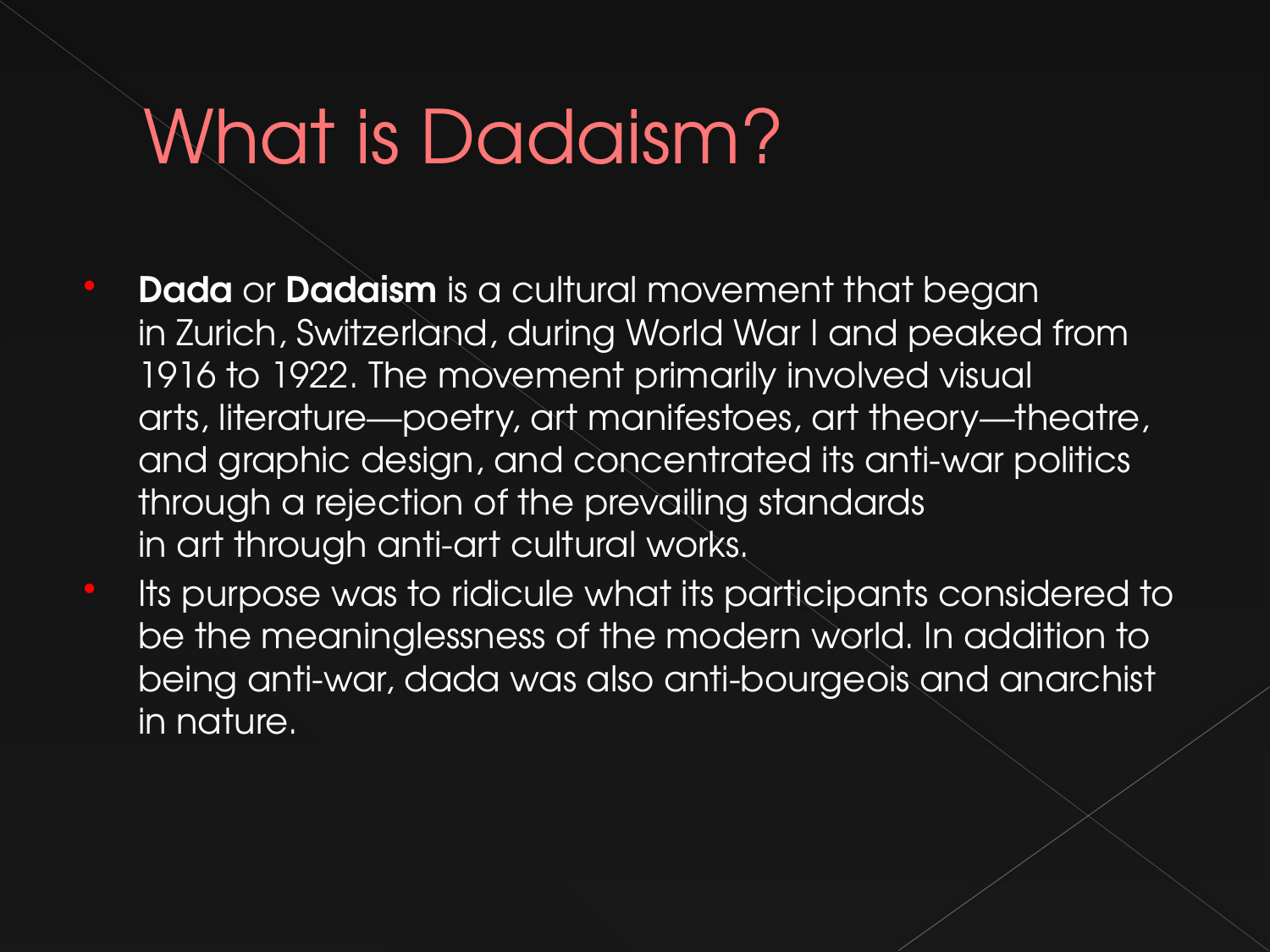

# What is Dadaism?
Dada or Dadaism is a cultural movement that began in Zurich, Switzerland, during World War I and peaked from 1916 to 1922. The movement primarily involved visual arts, literature—poetry, art manifestoes, art theory—theatre, and graphic design, and concentrated its anti-war politics through a rejection of the prevailing standards in art through anti-art cultural works.
Its purpose was to ridicule what its participants considered to be the meaninglessness of the modern world. In addition to being anti-war, dada was also anti-bourgeois and anarchist in nature.